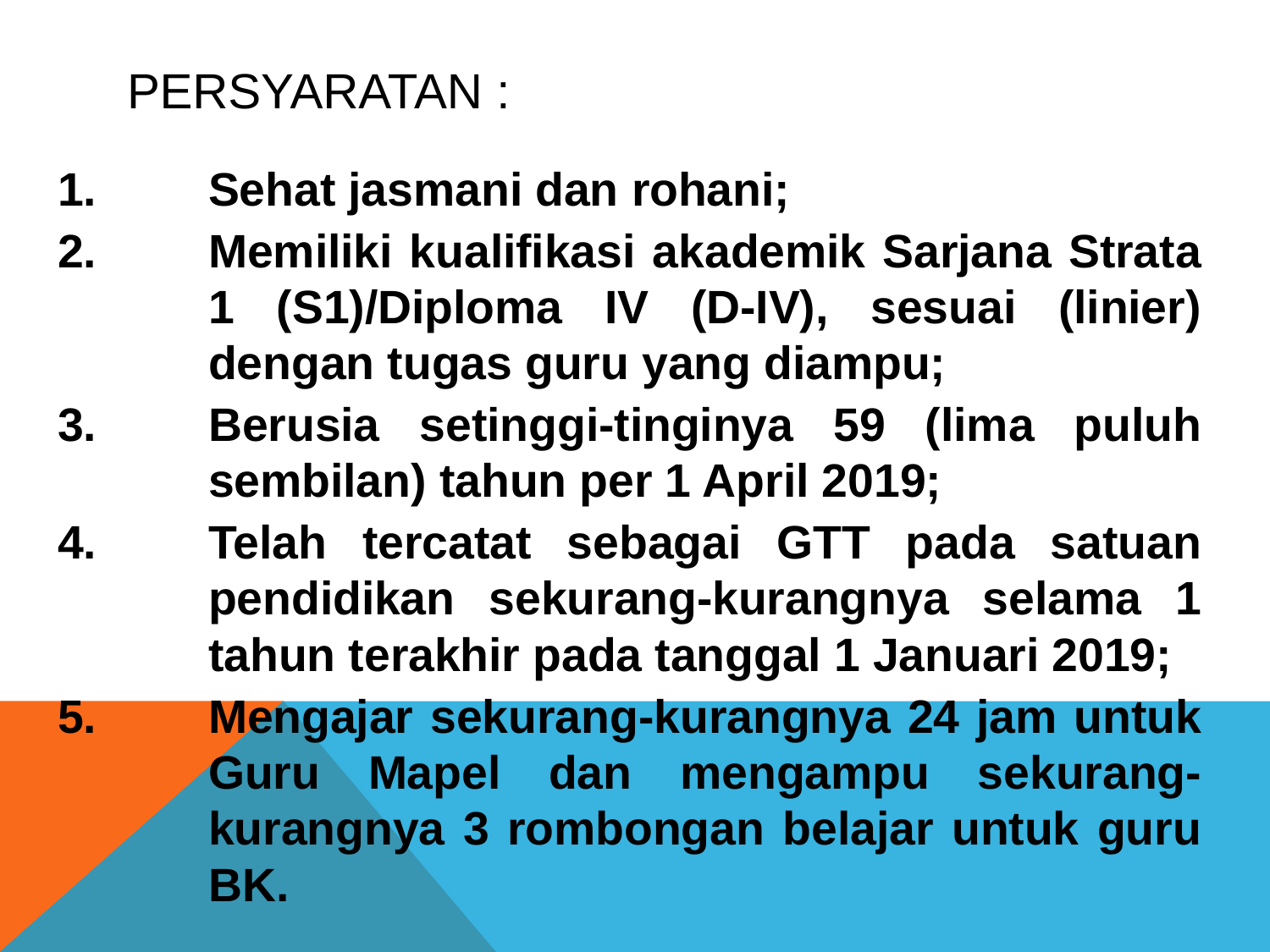

# Persyaratan :
Sehat jasmani dan rohani;
Memiliki kualifikasi akademik Sarjana Strata 1 (S1)/Diploma IV (D-IV), sesuai (linier) dengan tugas guru yang diampu;
Berusia setinggi-tinginya 59 (lima puluh sembilan) tahun per 1 April 2019;
Telah tercatat sebagai GTT pada satuan pendidikan sekurang-kurangnya selama 1 tahun terakhir pada tanggal 1 Januari 2019;
Mengajar sekurang-kurangnya 24 jam untuk Guru Mapel dan mengampu sekurang-kurangnya 3 rombongan belajar untuk guru BK.